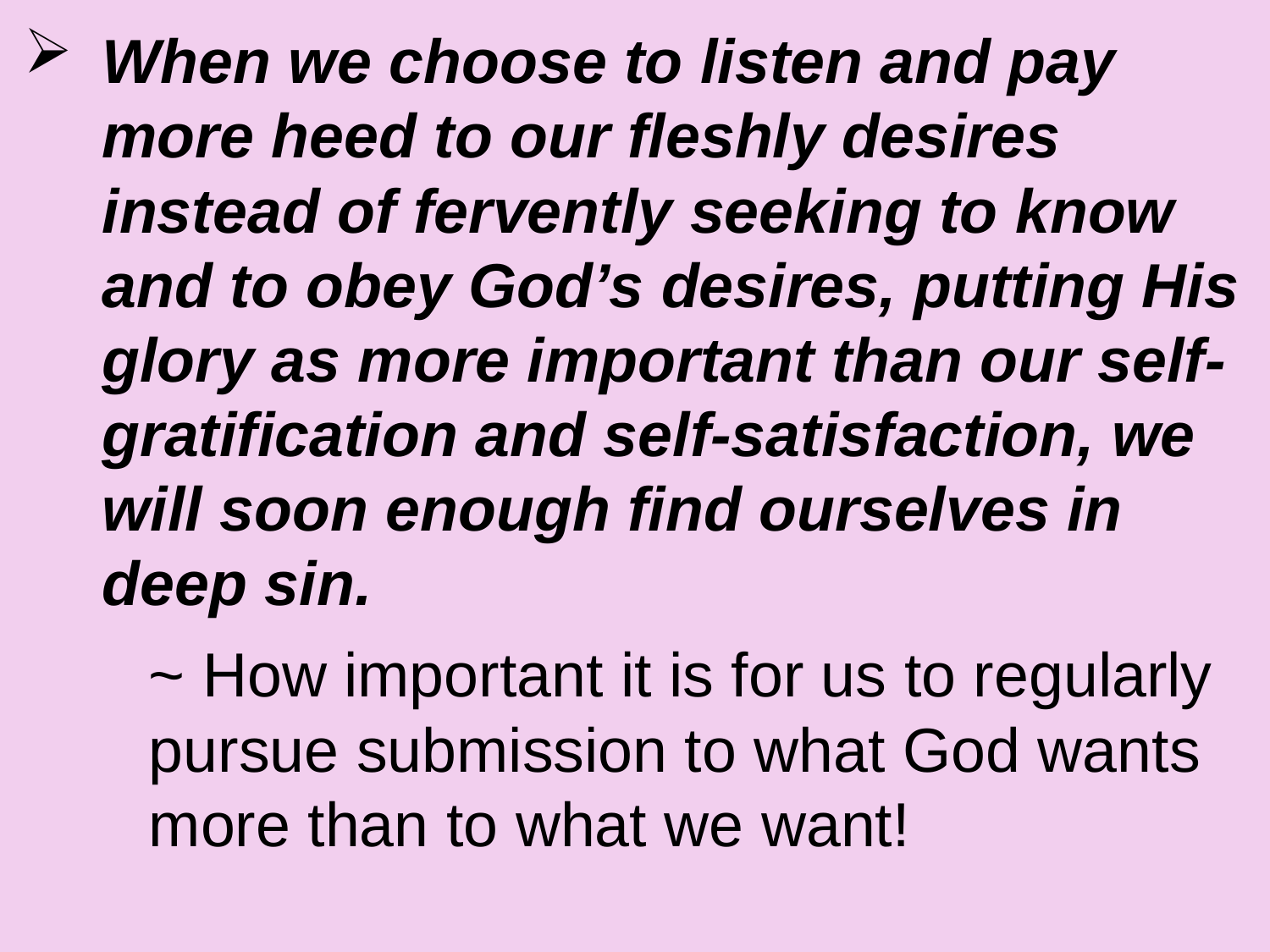

When we choose to listen and pay more heed to our fleshly desires instead of fervently seeking to know and to obey God’s desires, putting His glory as more important than our self-gratification and self-satisfaction, we will soon enough find ourselves in deep sin.
		~ How important it is for us to regularly 				pursue submission to what God wants 				more than to what we want!